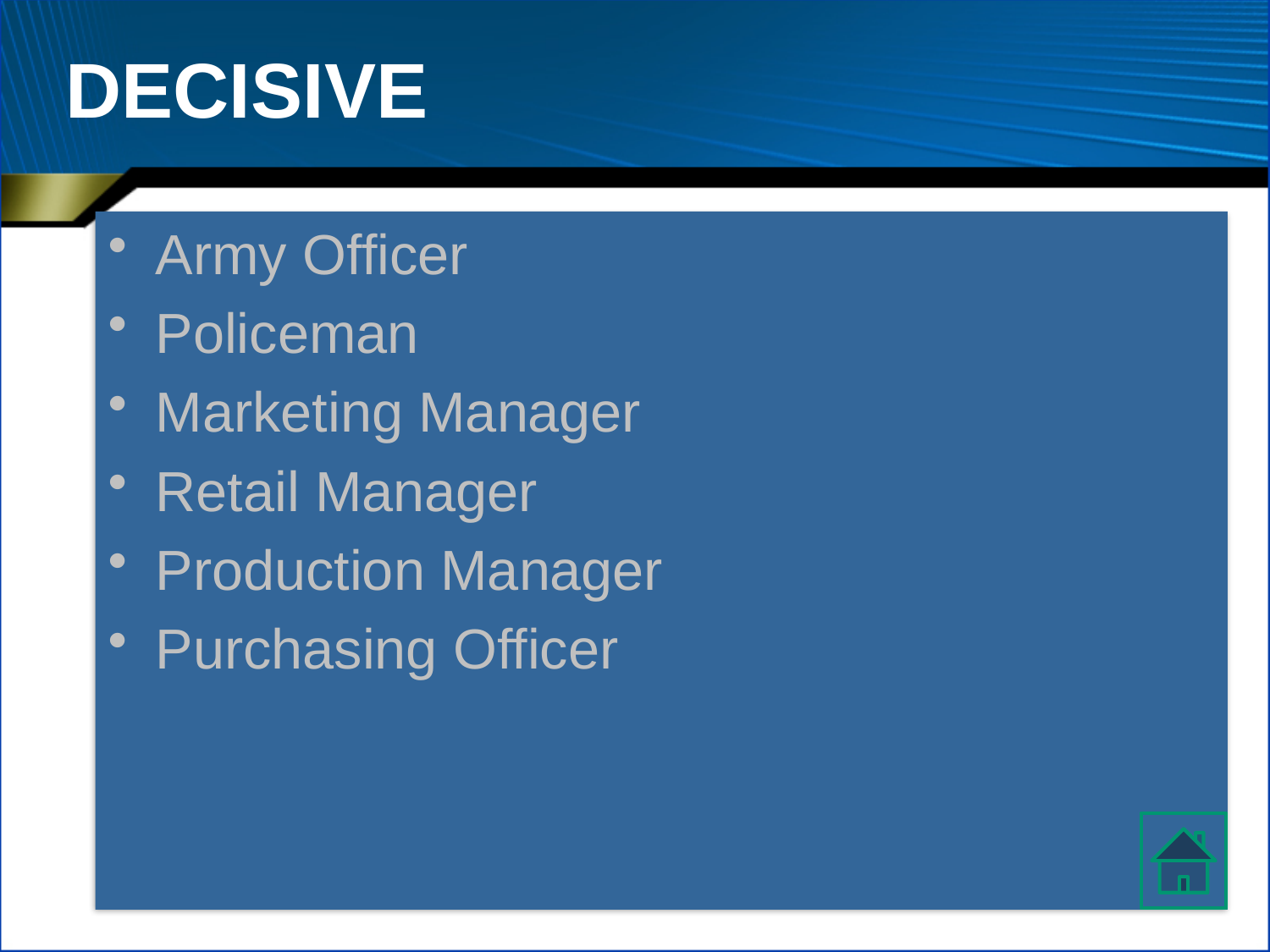

# DECISIVE
Army Officer
Policeman
Marketing Manager
Retail Manager
Production Manager
Purchasing Officer